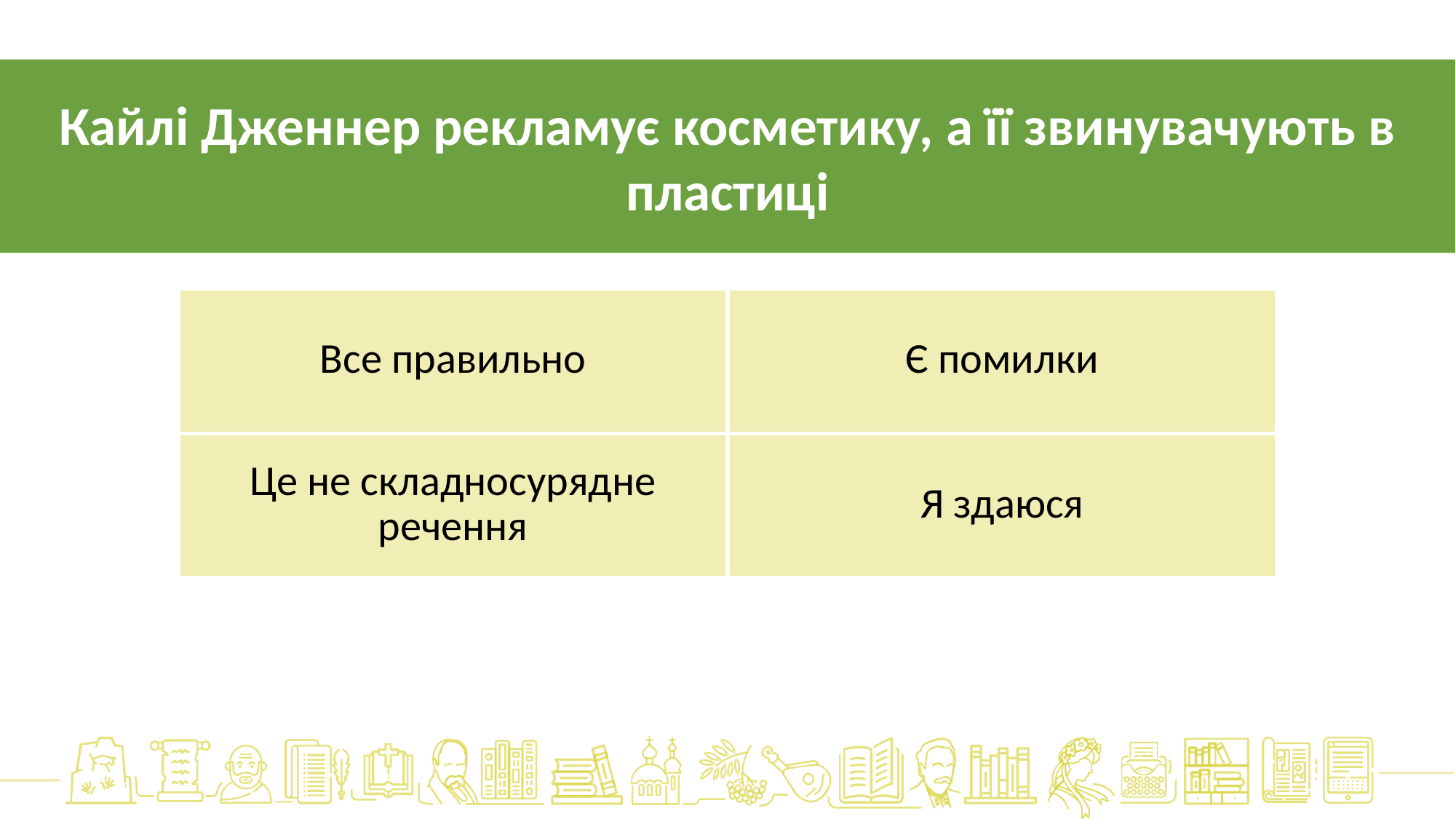

Кайлі Дженнер рекламує косметику, а її звинувачують в пластиці
| Все правильно | Є помилки |
| --- | --- |
| Це не складносурядне речення | Я здаюся |